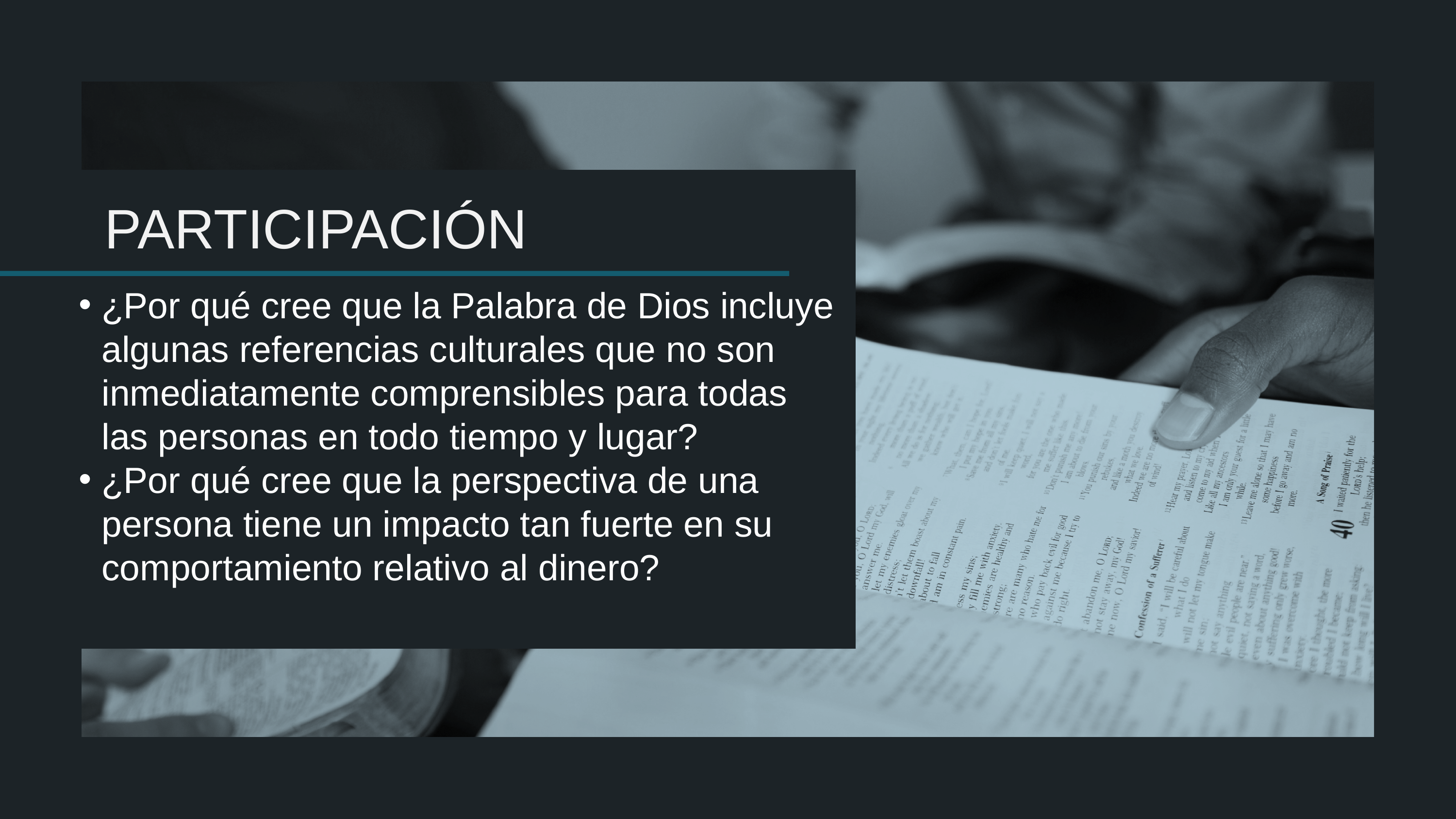

¿Por qué cree que la Palabra de Dios incluye algunas referencias culturales que no son inmediatamente comprensibles para todas las personas en todo tiempo y lugar?
¿Por qué cree que la perspectiva de una persona tiene un impacto tan fuerte en su comportamiento relativo al dinero?